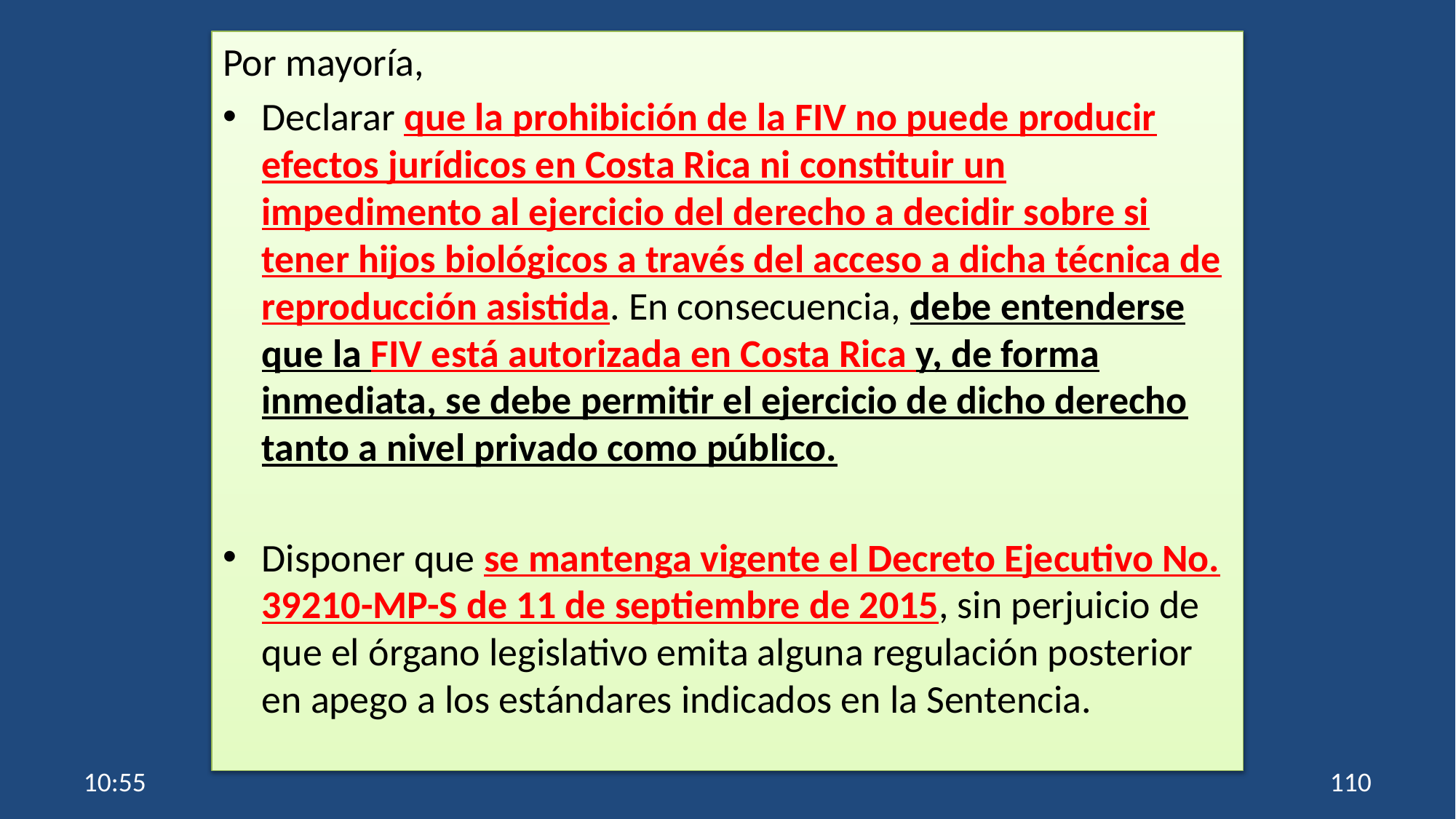

Por mayoría,
Declarar que la prohibición de la FIV no puede producir efectos jurídicos en Costa Rica ni constituir un impedimento al ejercicio del derecho a decidir sobre si tener hijos biológicos a través del acceso a dicha técnica de reproducción asistida. En consecuencia, debe entenderse que la FIV está autorizada en Costa Rica y, de forma inmediata, se debe permitir el ejercicio de dicho derecho tanto a nivel privado como público.

Disponer que se mantenga vigente el Decreto Ejecutivo No. 39210-MP-S de 11 de septiembre de 2015, sin perjuicio de que el órgano legislativo emita alguna regulación posterior en apego a los estándares indicados en la Sentencia.

10:55
110